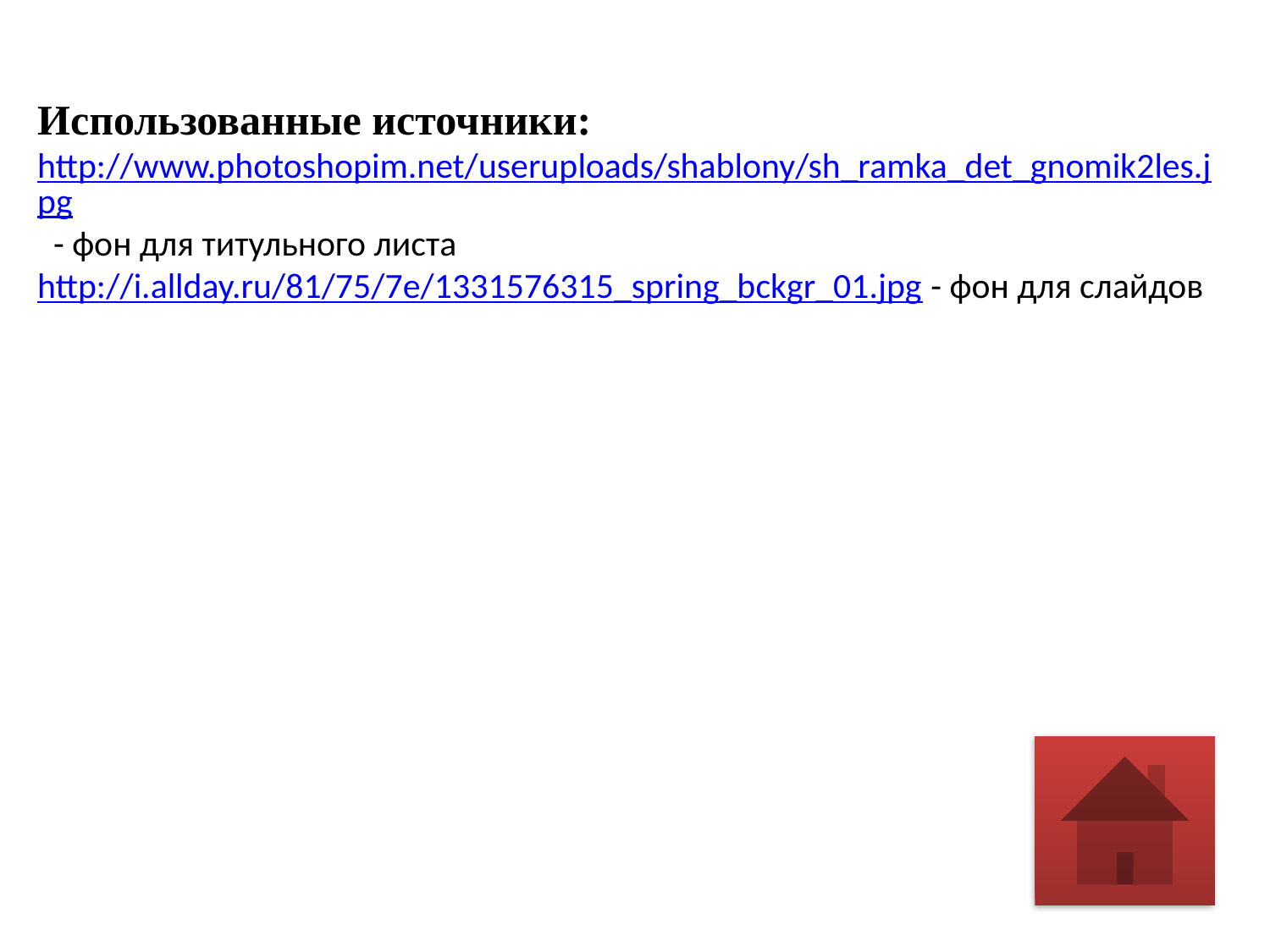

Использованные источники:
http://www.photoshopim.net/useruploads/shablony/sh_ramka_det_gnomik2les.jpg  - фон для титульного листа
http://i.allday.ru/81/75/7e/1331576315_spring_bckgr_01.jpg - фон для слайдов